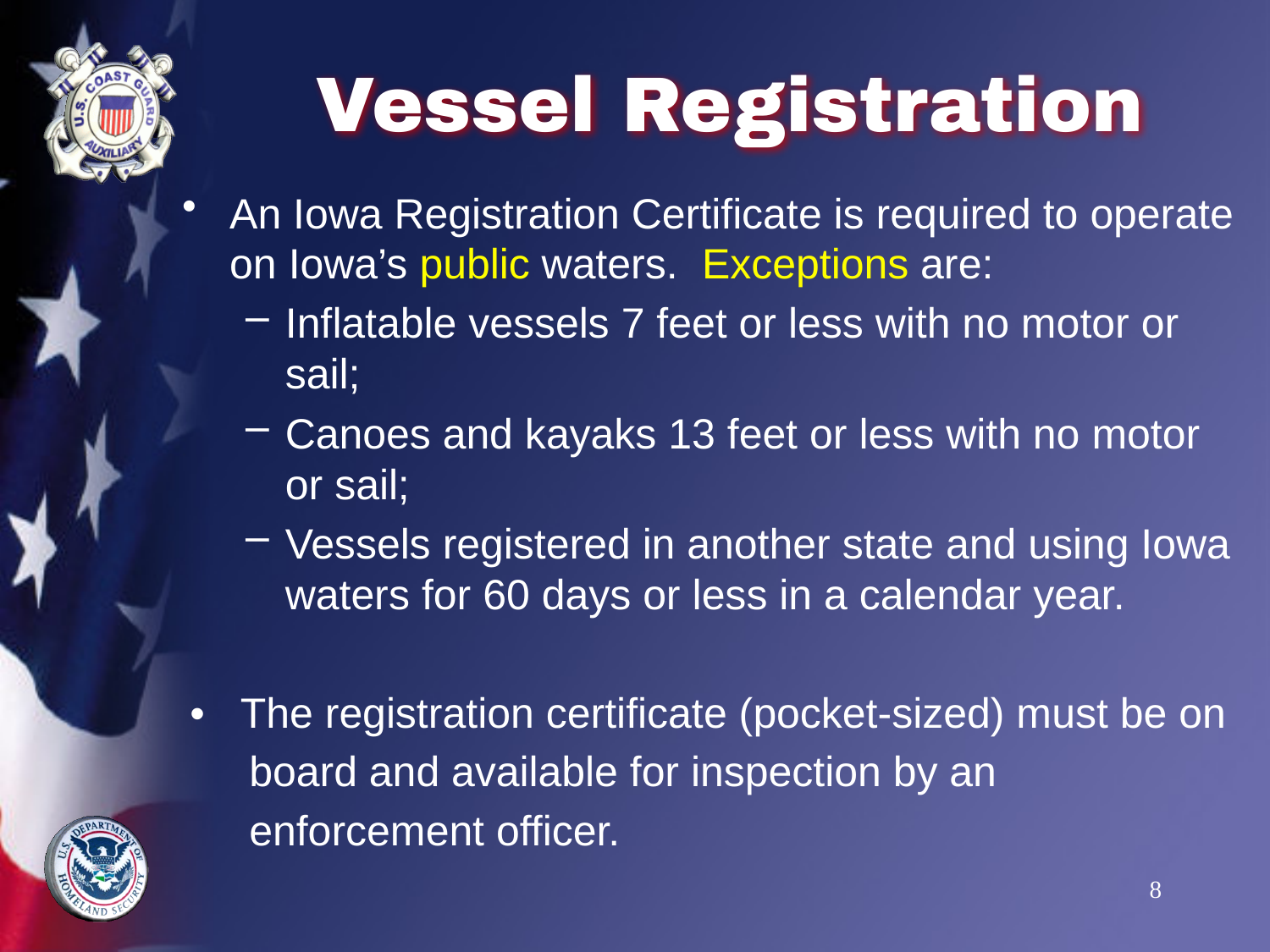

# Vessel Registration
An Iowa Registration Certificate is required to operate on Iowa’s public waters.  Exceptions are:
Inflatable vessels 7 feet or less with no motor or sail;
Canoes and kayaks 13 feet or less with no motor or sail;
Vessels registered in another state and using Iowa waters for 60 days or less in a calendar year.

•   The registration certificate (pocket-sized) must be on
     board and available for inspection by an
     enforcement officer.

8